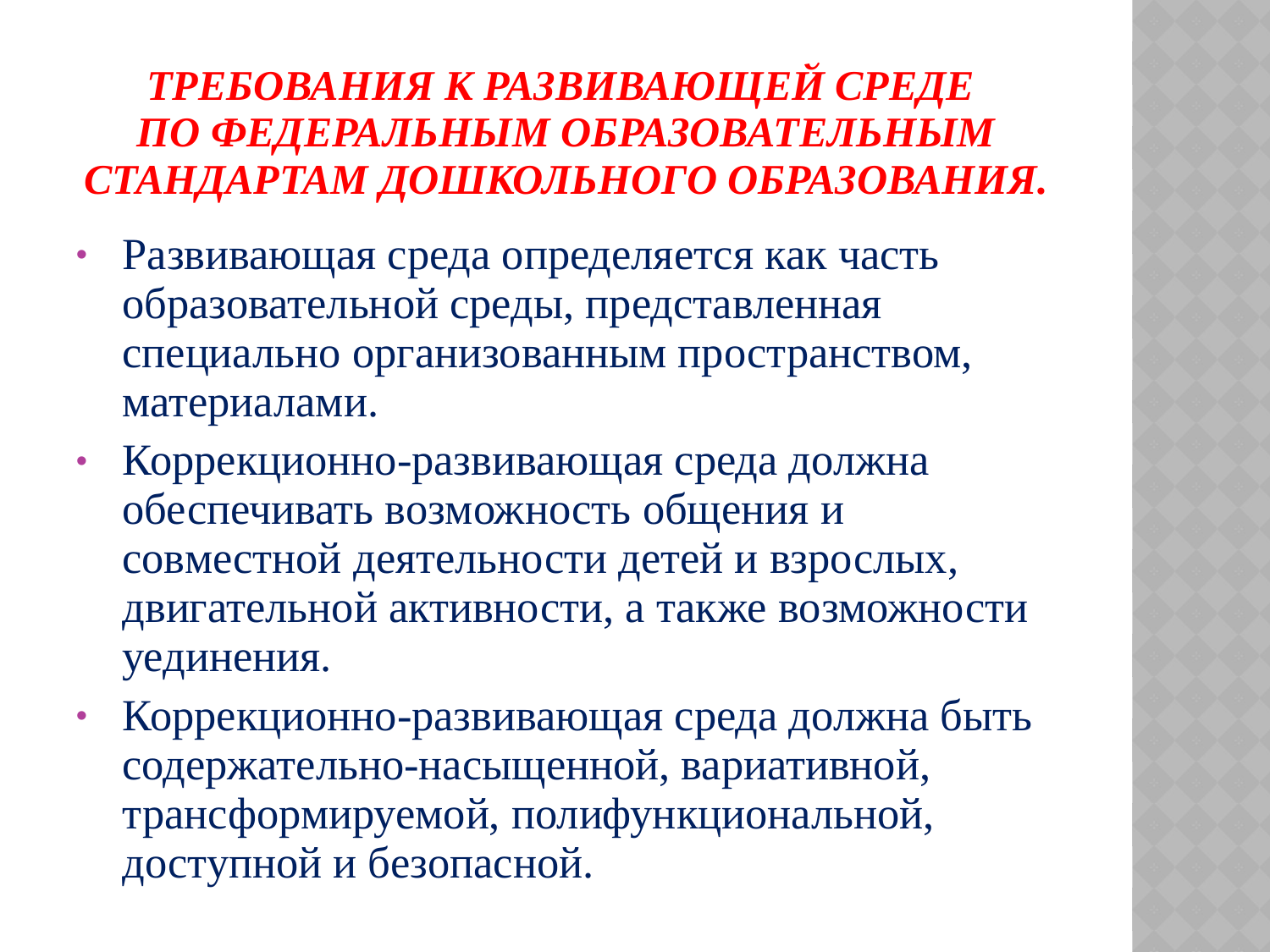

# Требования к развивающей среде по Федеральным образовательным стандартам дошкольного образования.
Развивающая среда определяется как часть образовательной среды, представленная специально организованным пространством, материалами.
Коррекционно-развивающая среда должна обеспечивать возможность общения и совместной деятельности детей и взрослых, двигательной активности, а также возможности уединения.
Коррекционно-развивающая среда должна быть содержательно-насыщенной, вариативной, трансформируемой, полифункциональной, доступной и безопасной.